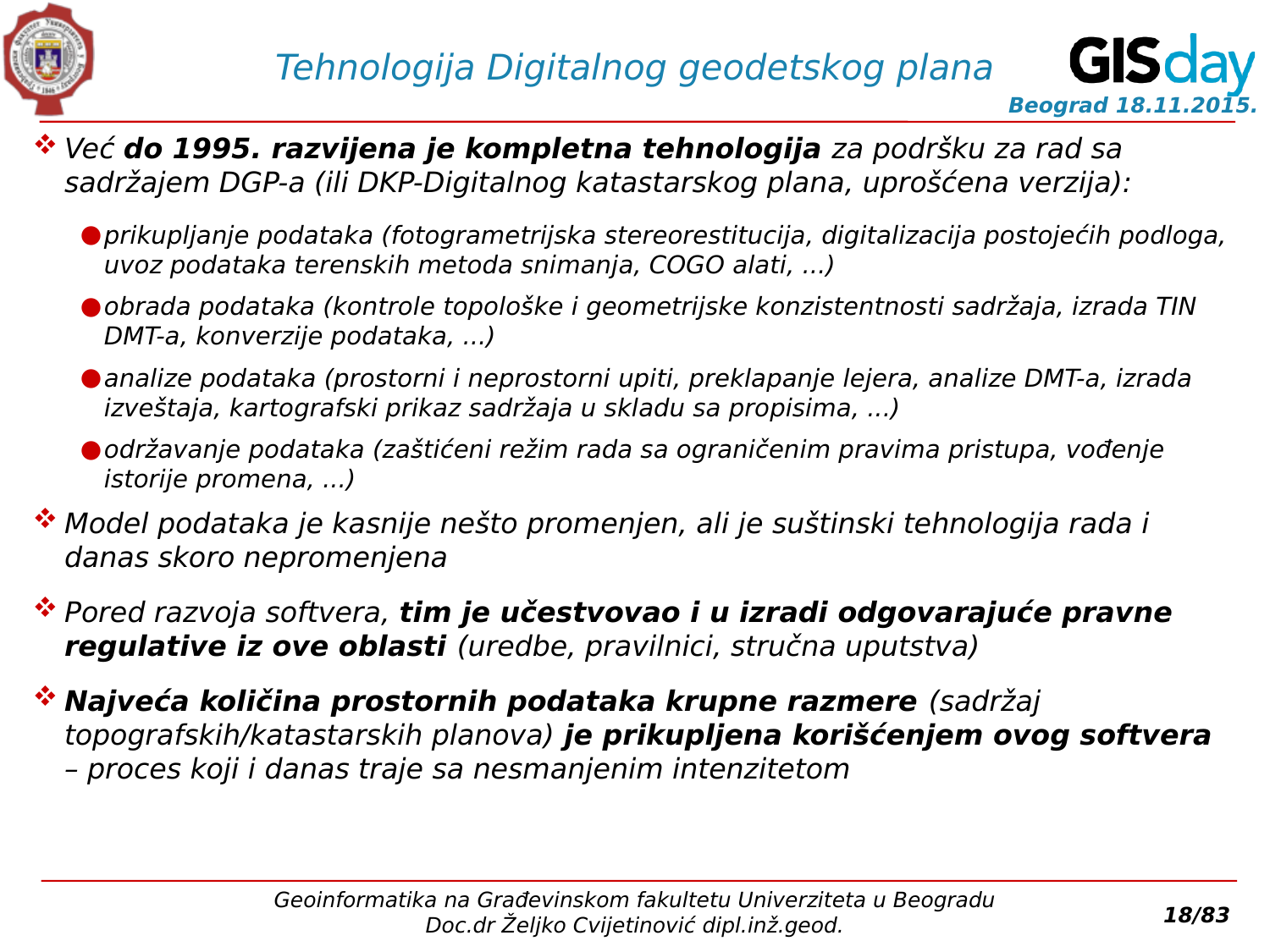

# Tehnologija Digitalnog geodetskog plana
Već do 1995. razvijena je kompletna tehnologija za podršku za rad sa sadržajem DGP-a (ili DKP-Digitalnog katastarskog plana, uprošćena verzija):
prikupljanje podataka (fotogrametrijska stereorestitucija, digitalizacija postojećih podloga, uvoz podataka terenskih metoda snimanja, COGO alati, ...)
obrada podataka (kontrole topološke i geometrijske konzistentnosti sadržaja, izrada TIN DMT-a, konverzije podataka, ...)
analize podataka (prostorni i neprostorni upiti, preklapanje lejera, analize DMT-a, izrada izveštaja, kartografski prikaz sadržaja u skladu sa propisima, ...)
održavanje podataka (zaštićeni režim rada sa ograničenim pravima pristupa, vođenje istorije promena, ...)
Model podataka je kasnije nešto promenjen, ali je suštinski tehnologija rada i danas skoro nepromenjena
Pored razvoja softvera, tim je učestvovao i u izradi odgovarajuće pravne regulative iz ove oblasti (uredbe, pravilnici, stručna uputstva)
Najveća količina prostornih podataka krupne razmere (sadržaj topografskih/katastarskih planova) je prikupljena korišćenjem ovog softvera – proces koji i danas traje sa nesmanjenim intenzitetom